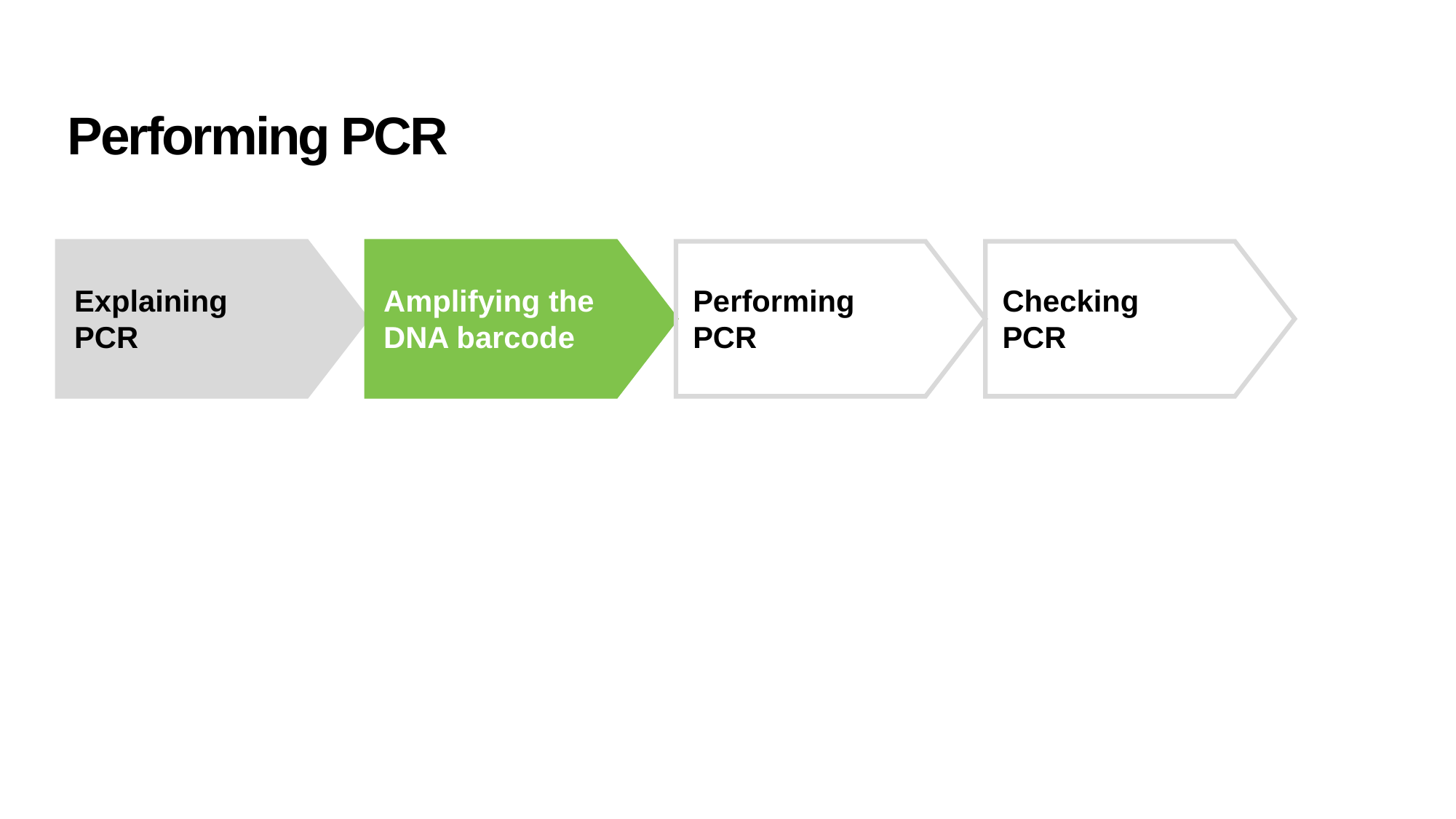

# Performing PCR

Explaining PCR
Amplifying the DNA barcode
Performing PCR
Checking PCR